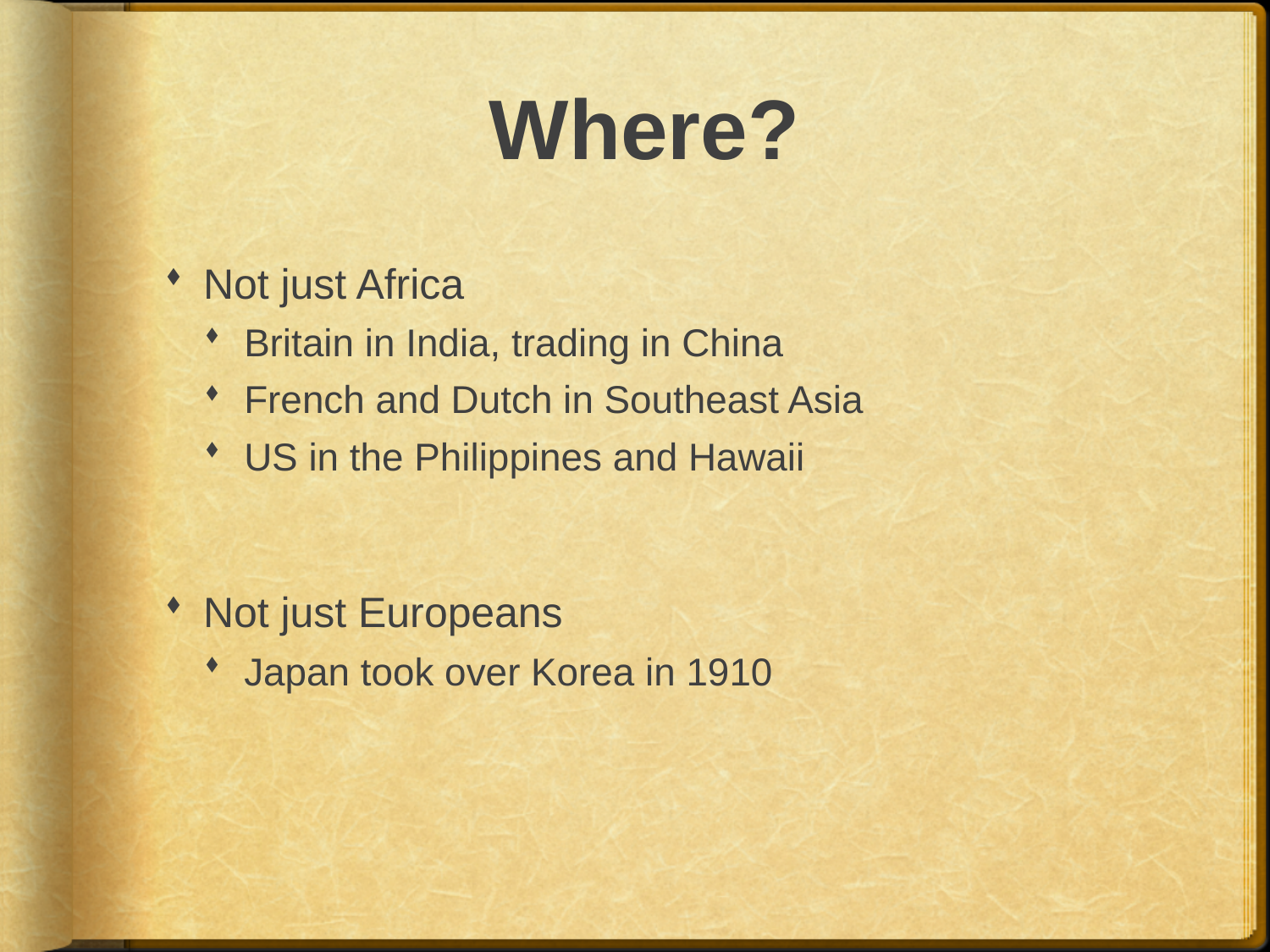

# Where?
Not just Africa
Britain in India, trading in China
French and Dutch in Southeast Asia
US in the Philippines and Hawaii

Not just Europeans
Japan took over Korea in 1910